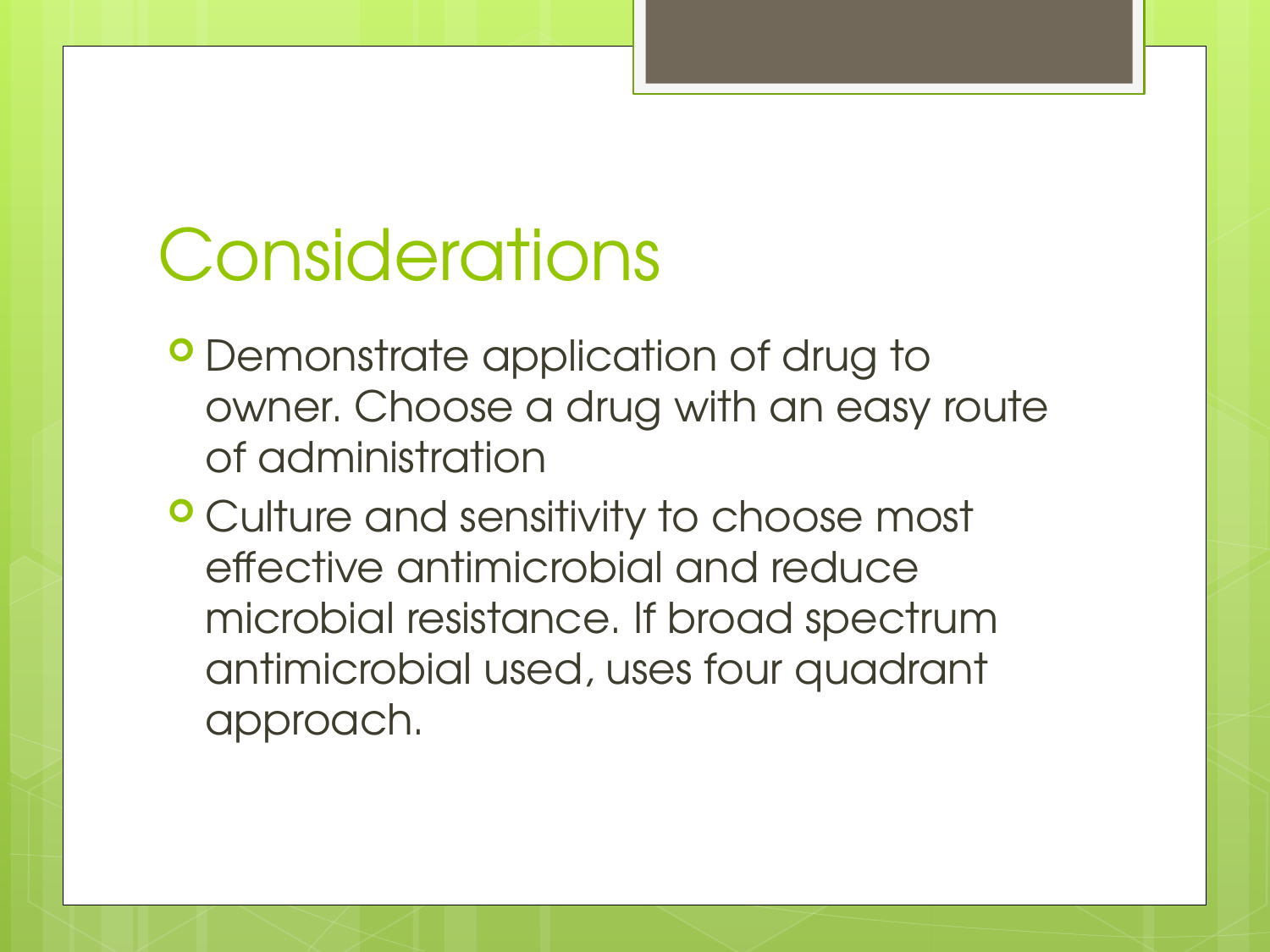

# Considerations
Demonstrate application of drug to owner. Choose a drug with an easy route of administration
Culture and sensitivity to choose most effective antimicrobial and reduce microbial resistance. If broad spectrum antimicrobial used, uses four quadrant approach.